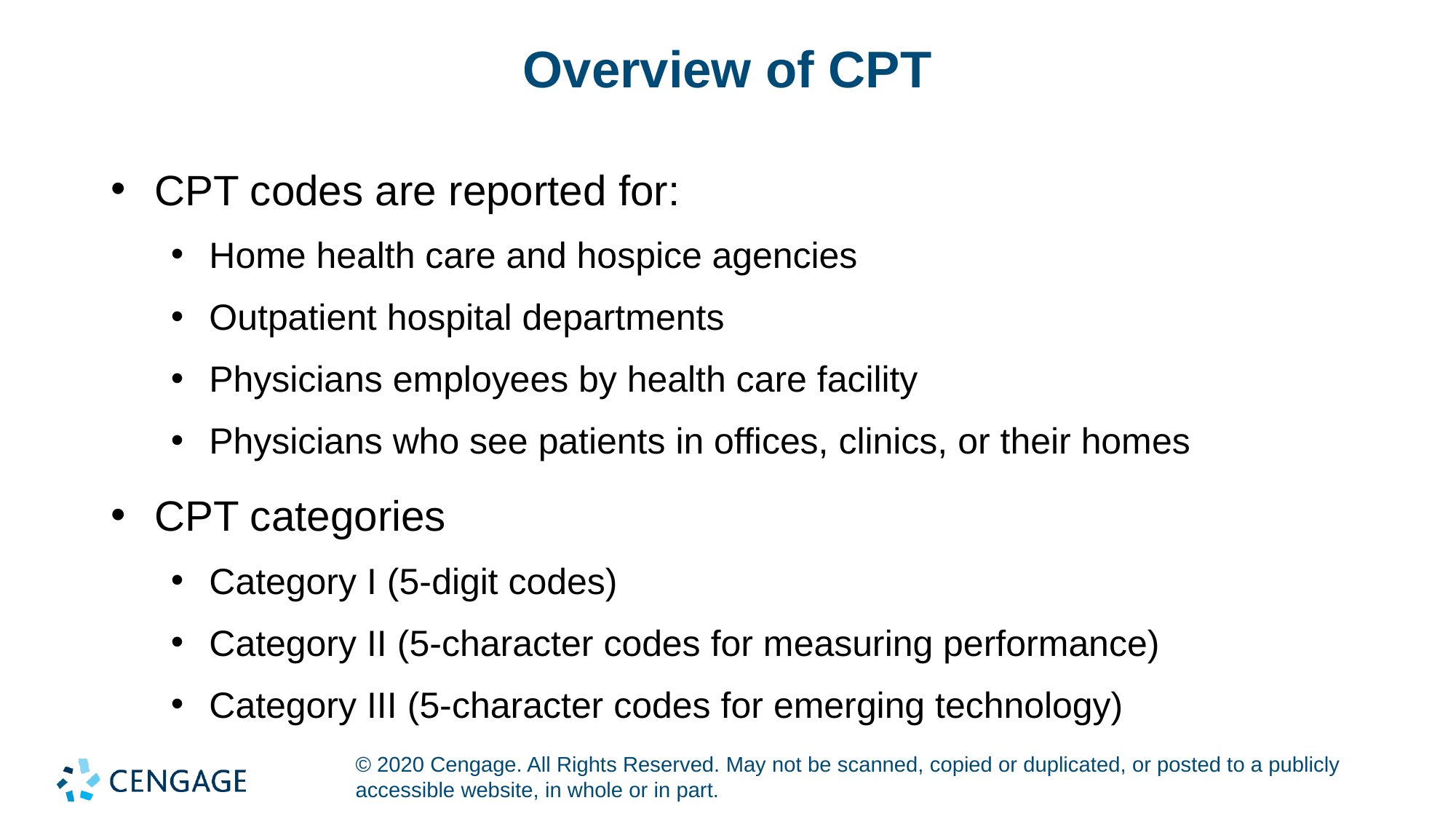

# Overview of CPT
CPT codes are reported for:
Home health care and hospice agencies
Outpatient hospital departments
Physicians employees by health care facility
Physicians who see patients in offices, clinics, or their homes
CPT categories
Category I (5-digit codes)
Category II (5-character codes for measuring performance)
Category III (5-character codes for emerging technology)